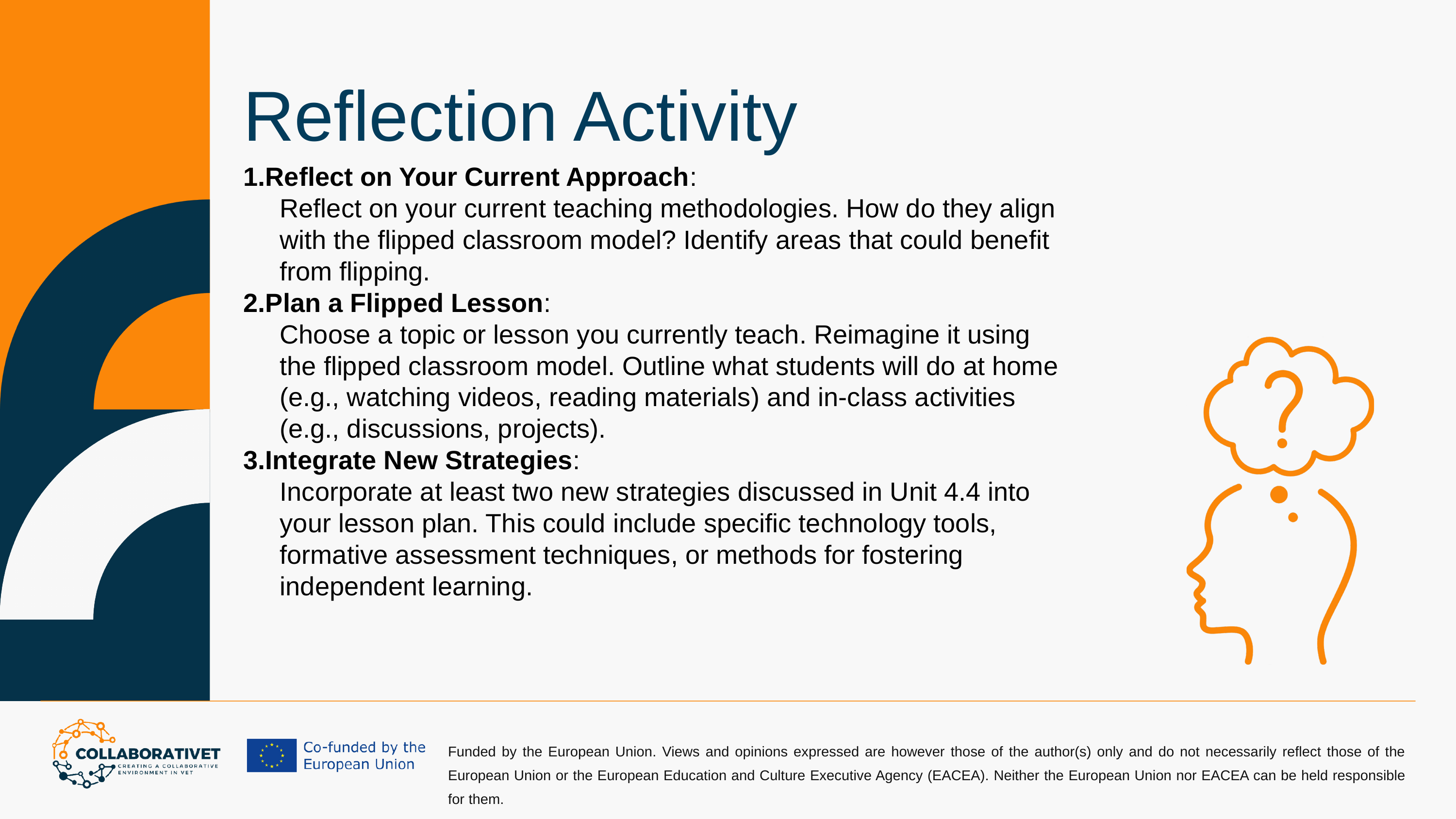

Reflection Activity
1.Reflect on Your Current Approach:
Reflect on your current teaching methodologies. How do they align with the flipped classroom model? Identify areas that could benefit from flipping.
2.Plan a Flipped Lesson:
Choose a topic or lesson you currently teach. Reimagine it using the flipped classroom model. Outline what students will do at home (e.g., watching videos, reading materials) and in-class activities (e.g., discussions, projects).
3.Integrate New Strategies:
Incorporate at least two new strategies discussed in Unit 4.4 into your lesson plan. This could include specific technology tools, formative assessment techniques, or methods for fostering independent learning.

Funded by the European Union. Views and opinions expressed are however those of the author(s) only and do not necessarily reflect those of the European Union or the European Education and Culture Executive Agency (EACEA). Neither the European Union nor EACEA can be held responsible for them.